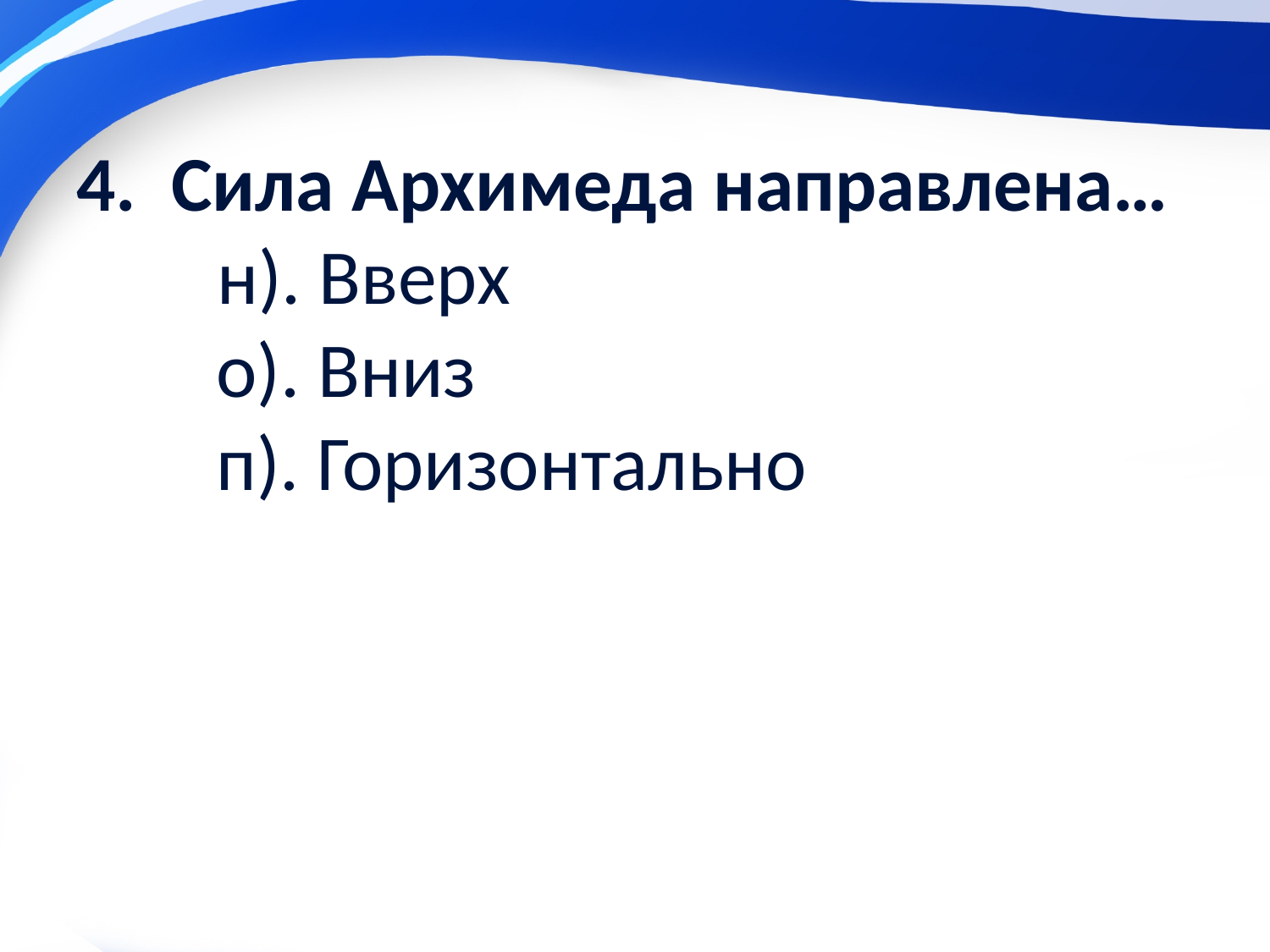

# 4.  Сила Архимеда направлена… н). Вверх о). Вниз п). Горизонтально